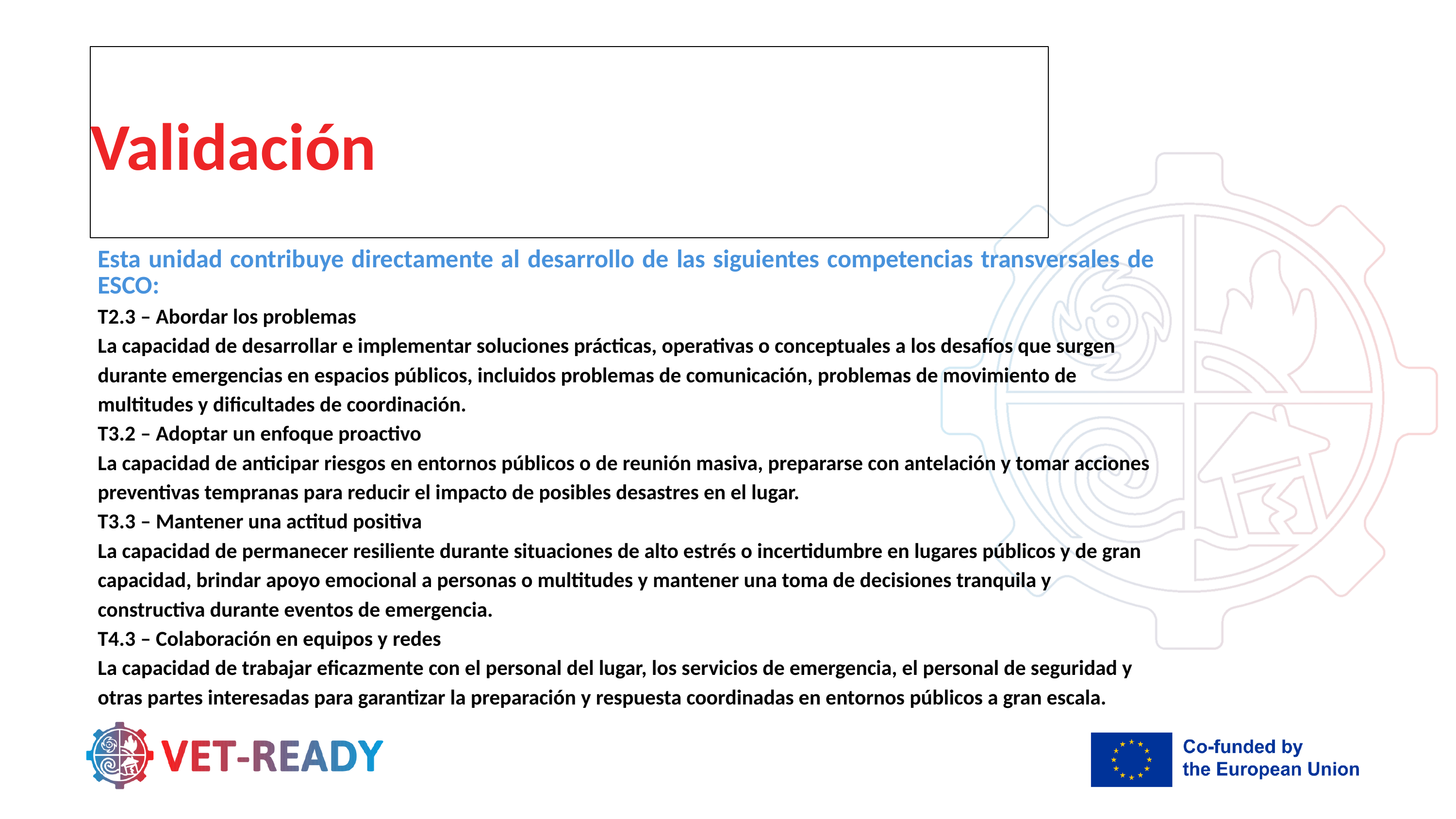

Validación

Esta unidad contribuye directamente al desarrollo de las siguientes competencias transversales de ESCO:
T2.3 – Abordar los problemas
La capacidad de desarrollar e implementar soluciones prácticas, operativas o conceptuales a los desafíos que surgen durante emergencias en espacios públicos, incluidos problemas de comunicación, problemas de movimiento de multitudes y dificultades de coordinación.
T3.2 – Adoptar un enfoque proactivo
La capacidad de anticipar riesgos en entornos públicos o de reunión masiva, prepararse con antelación y tomar acciones preventivas tempranas para reducir el impacto de posibles desastres en el lugar.
T3.3 – Mantener una actitud positiva
La capacidad de permanecer resiliente durante situaciones de alto estrés o incertidumbre en lugares públicos y de gran capacidad, brindar apoyo emocional a personas o multitudes y mantener una toma de decisiones tranquila y constructiva durante eventos de emergencia.
T4.3 – Colaboración en equipos y redes
La capacidad de trabajar eficazmente con el personal del lugar, los servicios de emergencia, el personal de seguridad y otras partes interesadas para garantizar la preparación y respuesta coordinadas en entornos públicos a gran escala.